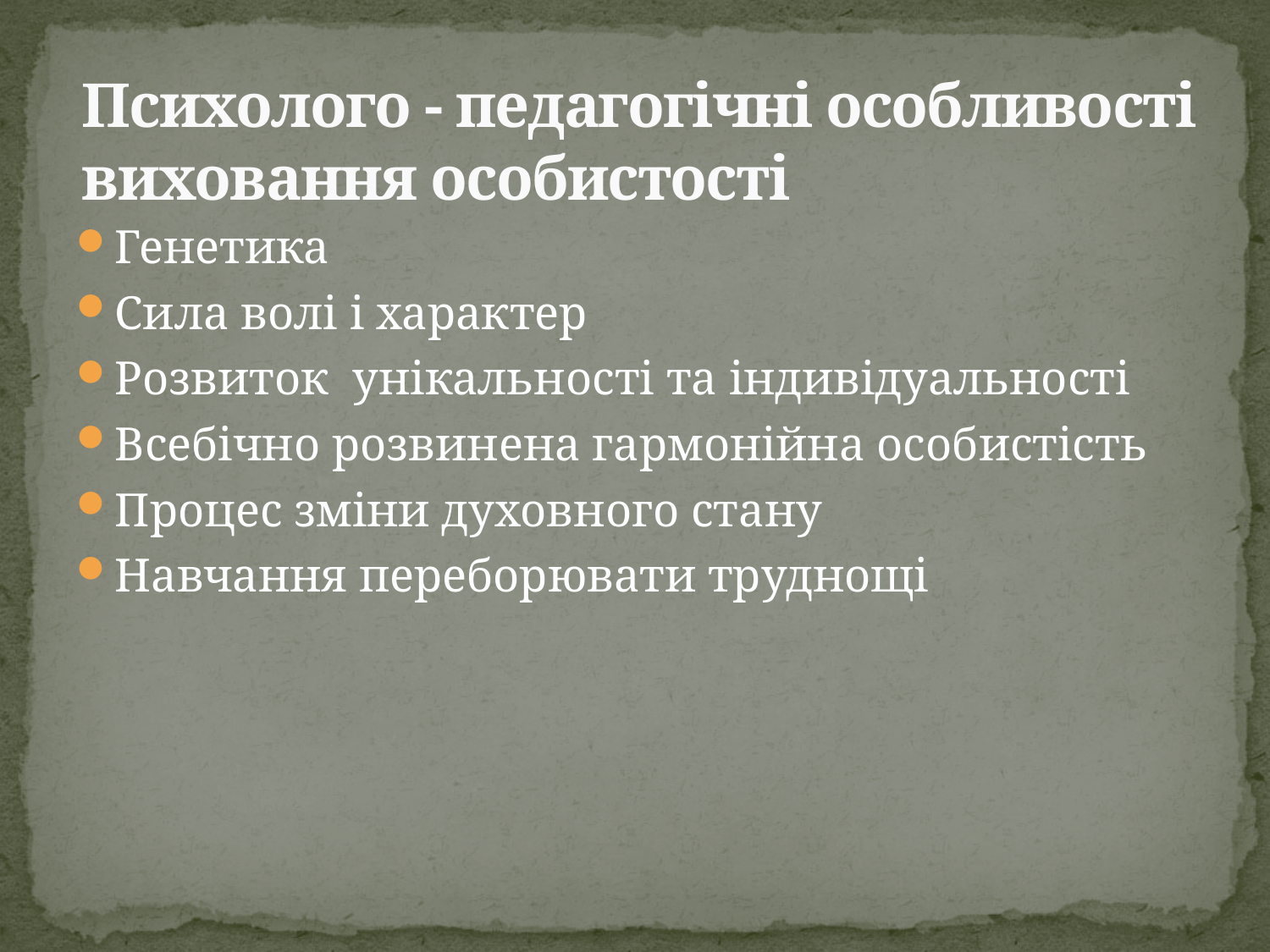

# Психолого - педагогічні особливості виховання особистості
Генетика
Сила волі і характер
Розвиток  унікальності та індивідуальності
Всебічно розвинена гармонійна особистість
Процес зміни духовного стану
Навчання переборювати труднощі